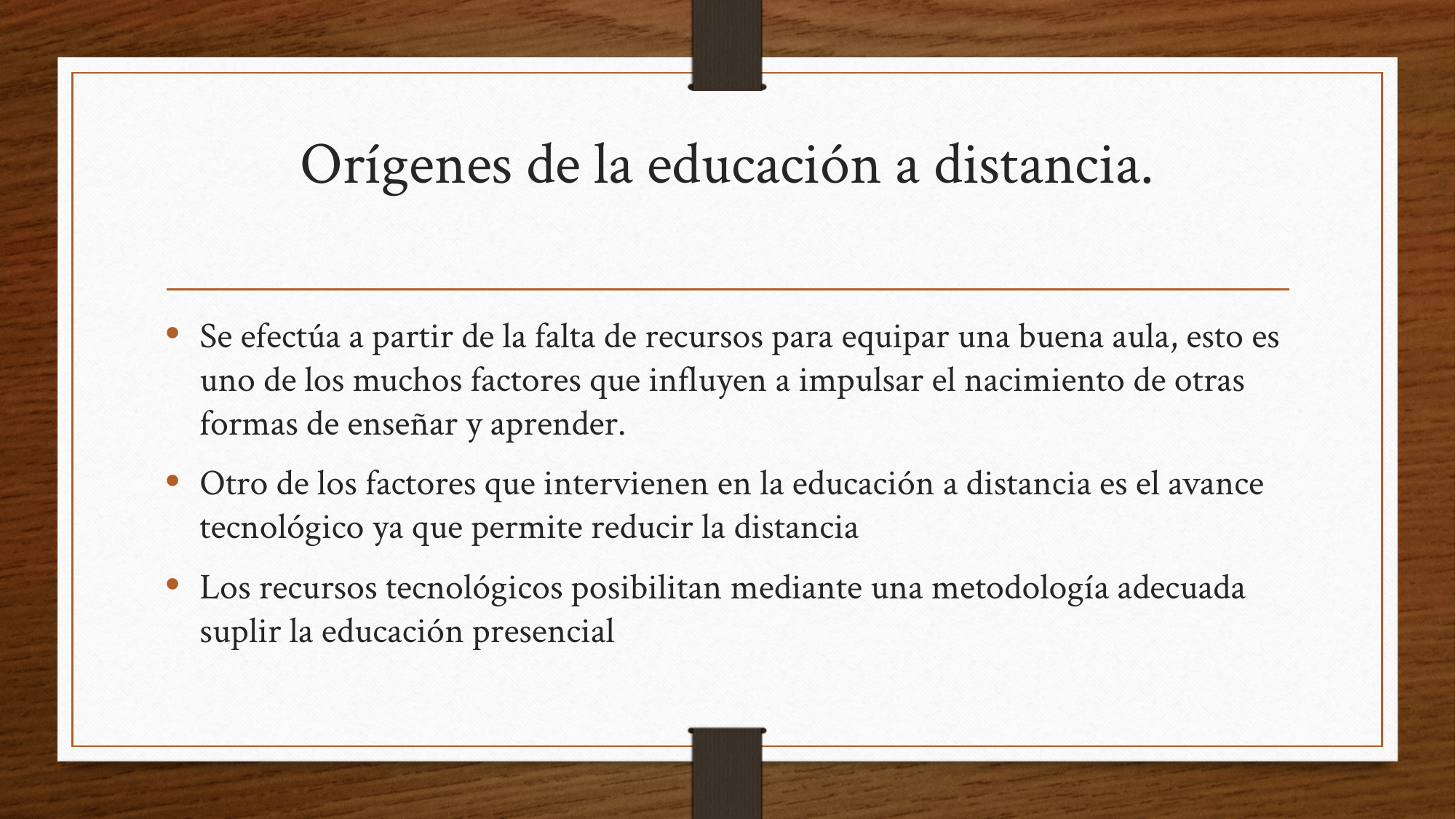

# Orígenes de la educación a distancia.
Se efectúa a partir de la falta de recursos para equipar una buena aula, esto es uno de los muchos factores que influyen a impulsar el nacimiento de otras formas de enseñar y aprender.
Otro de los factores que intervienen en la educación a distancia es el avance tecnológico ya que permite reducir la distancia
Los recursos tecnológicos posibilitan mediante una metodología adecuada suplir la educación presencial